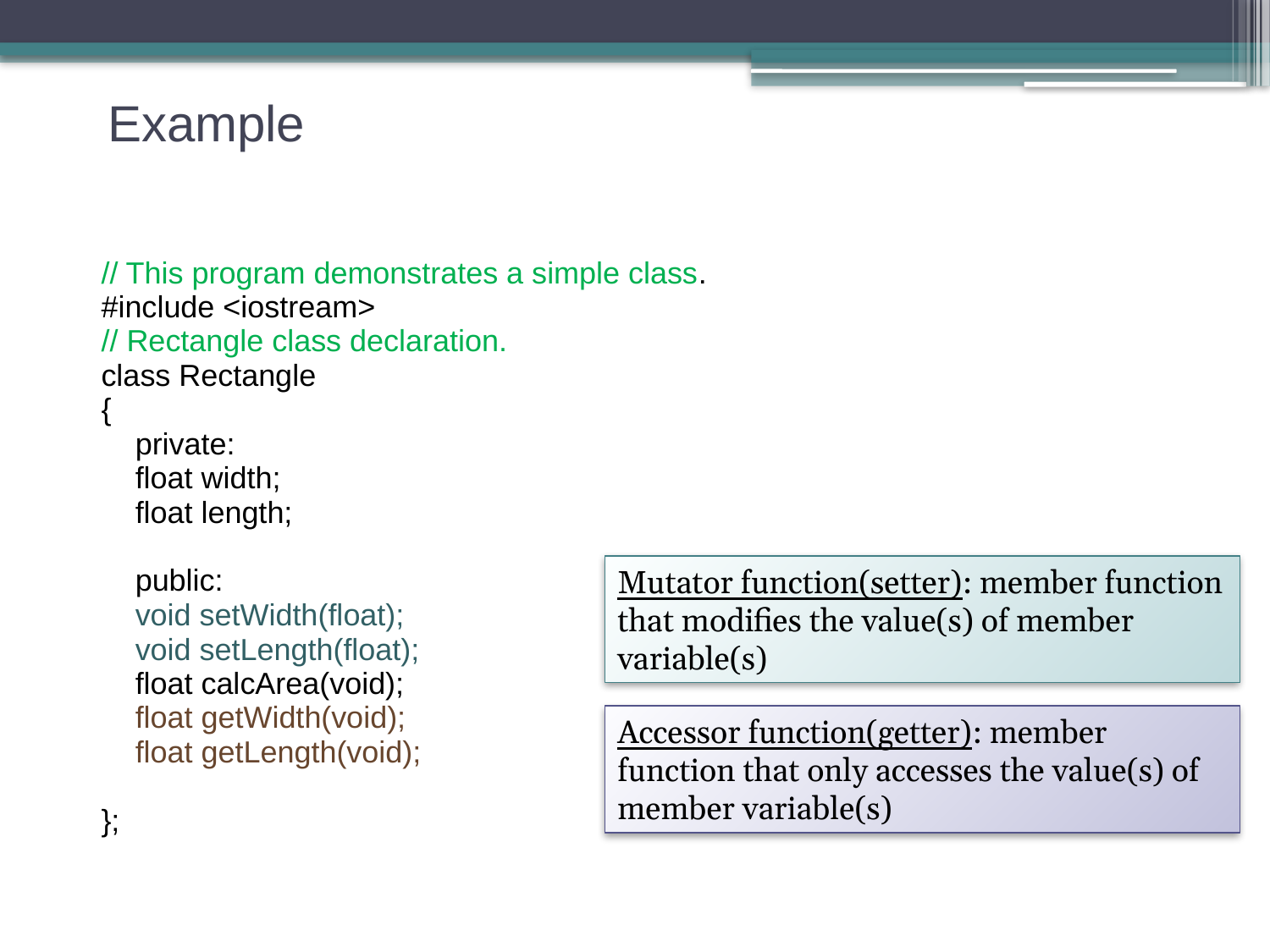

# Example
// This program demonstrates a simple class.
#include <iostream>
// Rectangle class declaration.
class Rectangle
{
	private:
		float width;
		float length;

	public:
		void setWidth(float);
		void setLength(float);
		float calcArea(void);
		float getWidth(void);
		float getLength(void);

};
Mutator function(setter): member function that modifies the value(s) of member variable(s)
Accessor function(getter): member function that only accesses the value(s) of member variable(s)
22